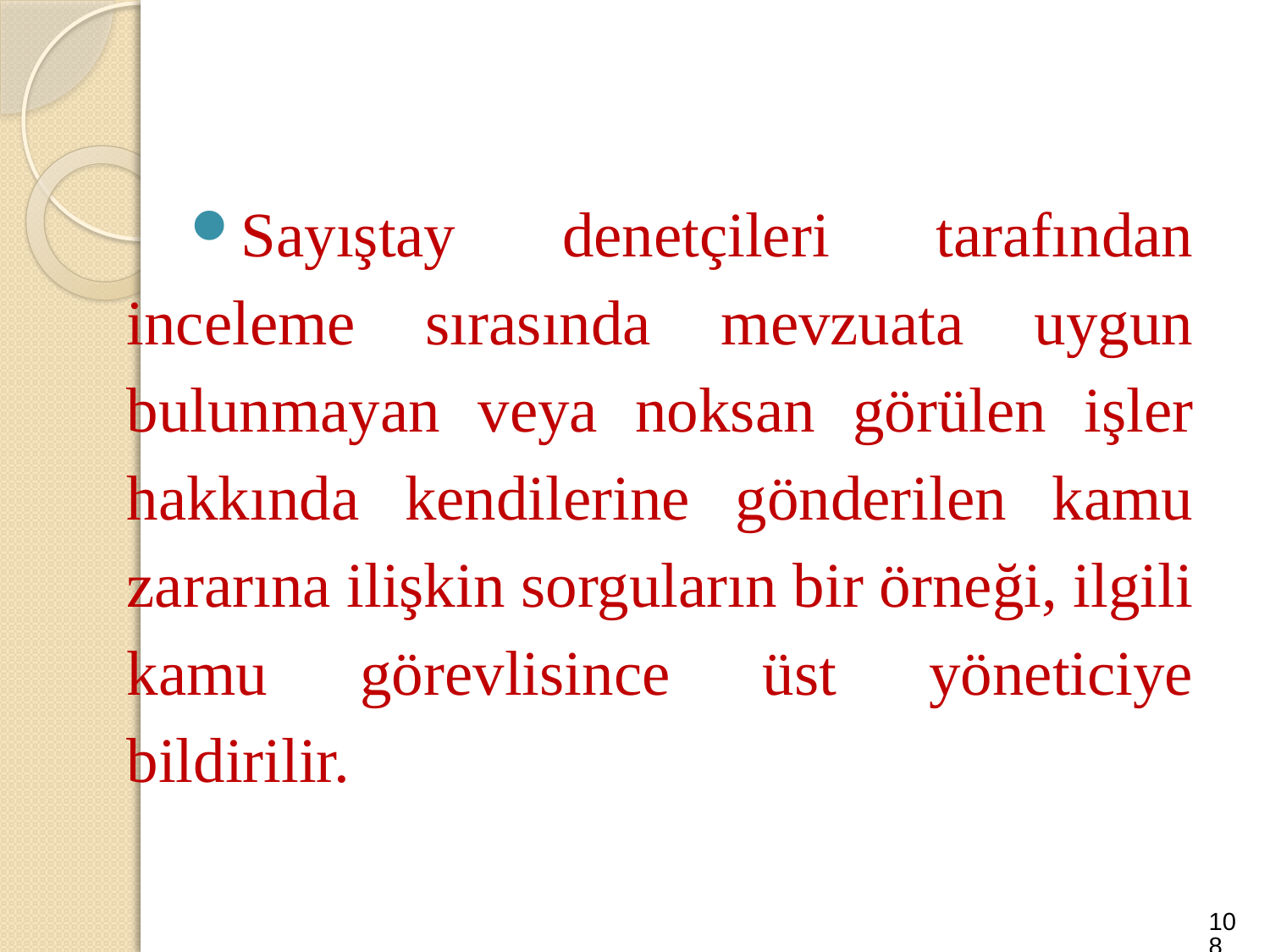

Sayıştay denetçileri tarafından inceleme sırasında mevzuata uygun bulunmayan veya noksan görülen işler hakkında kendilerine gönderilen kamu zararına ilişkin sorguların bir örneği, ilgili kamu görevlisince üst yöneticiye bildirilir.
108